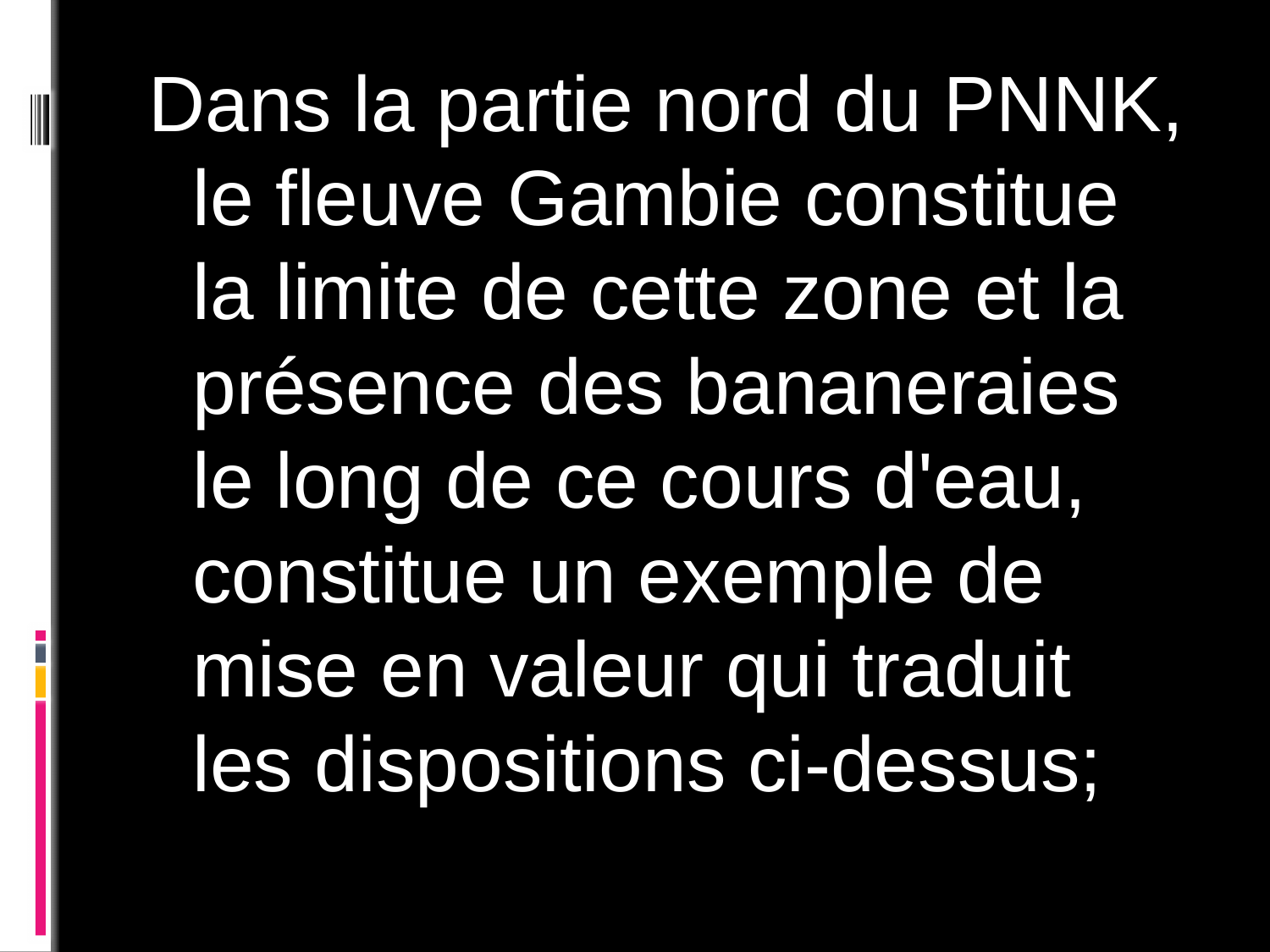

Dans la partie nord du PNNK, le fleuve Gambie constitue la limite de cette zone et la présence des bananeraies le long de ce cours d'eau, constitue un exemple de mise en valeur qui traduit les dispositions ci-dessus;